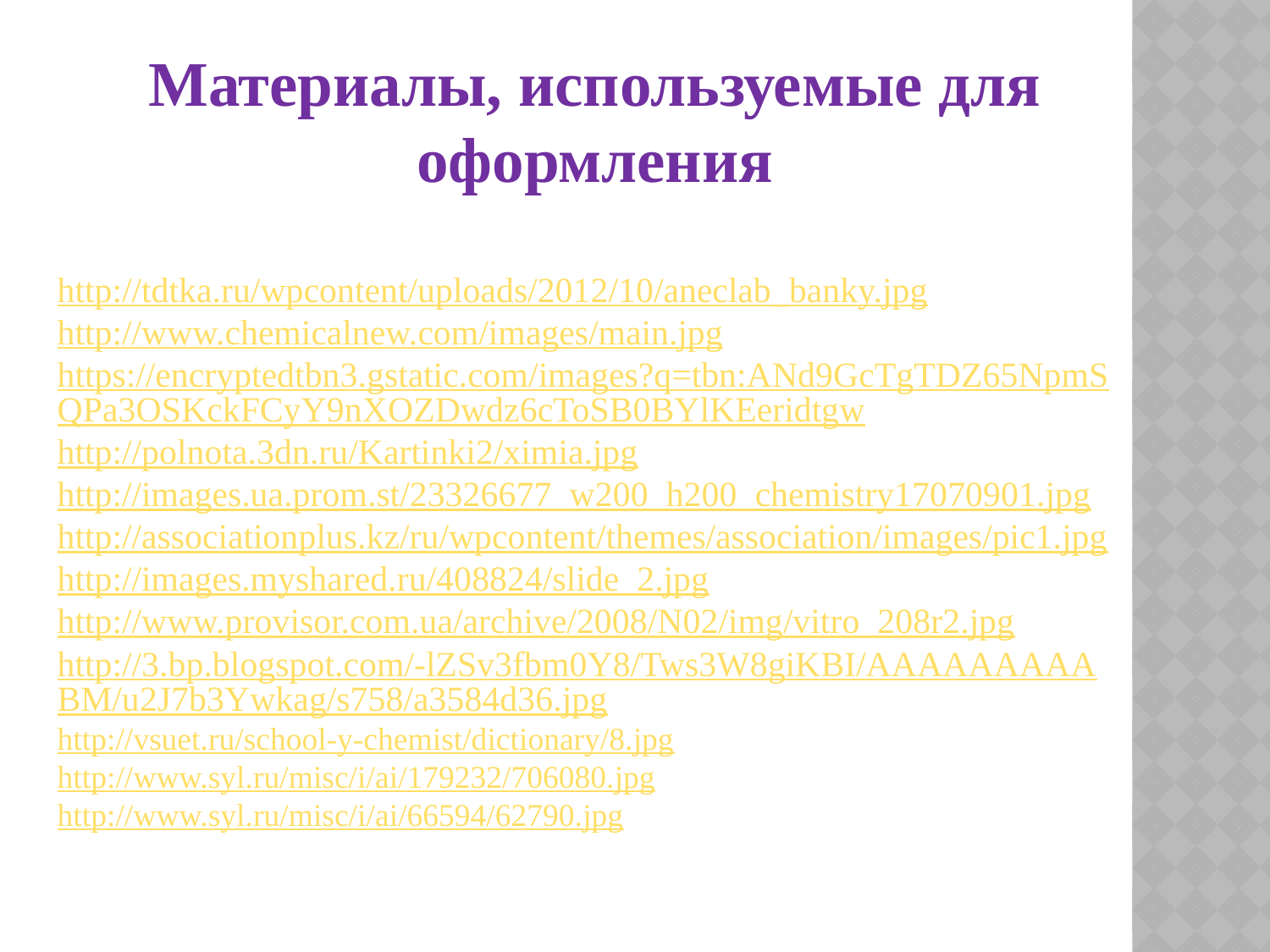

Материалы, используемые для оформления

http://tdtka.ru/wpcontent/uploads/2012/10/aneclab_banky.jpg
http://www.chemicalnew.com/images/main.jpg
https://encryptedtbn3.gstatic.com/images?q=tbn:ANd9GcTgTDZ65NpmSQPa3OSKckFCyY9nXOZDwdz6cToSB0BYlKEeridtgw
http://polnota.3dn.ru/Kartinki2/ximia.jpg
http://images.ua.prom.st/23326677_w200_h200_chemistry17070901.jpg
http://associationplus.kz/ru/wpcontent/themes/association/images/pic1.jpg
http://images.myshared.ru/408824/slide_2.jpg
http://www.provisor.com.ua/archive/2008/N02/img/vitro_208r2.jpg
http://3.bp.blogspot.com/-lZSv3fbm0Y8/Tws3W8giKBI/AAAAAAAAABM/u2J7b3Ywkag/s758/a3584d36.jpg
http://vsuet.ru/school-y-chemist/dictionary/8.jpg
http://www.syl.ru/misc/i/ai/179232/706080.jpg
http://www.syl.ru/misc/i/ai/66594/62790.jpg